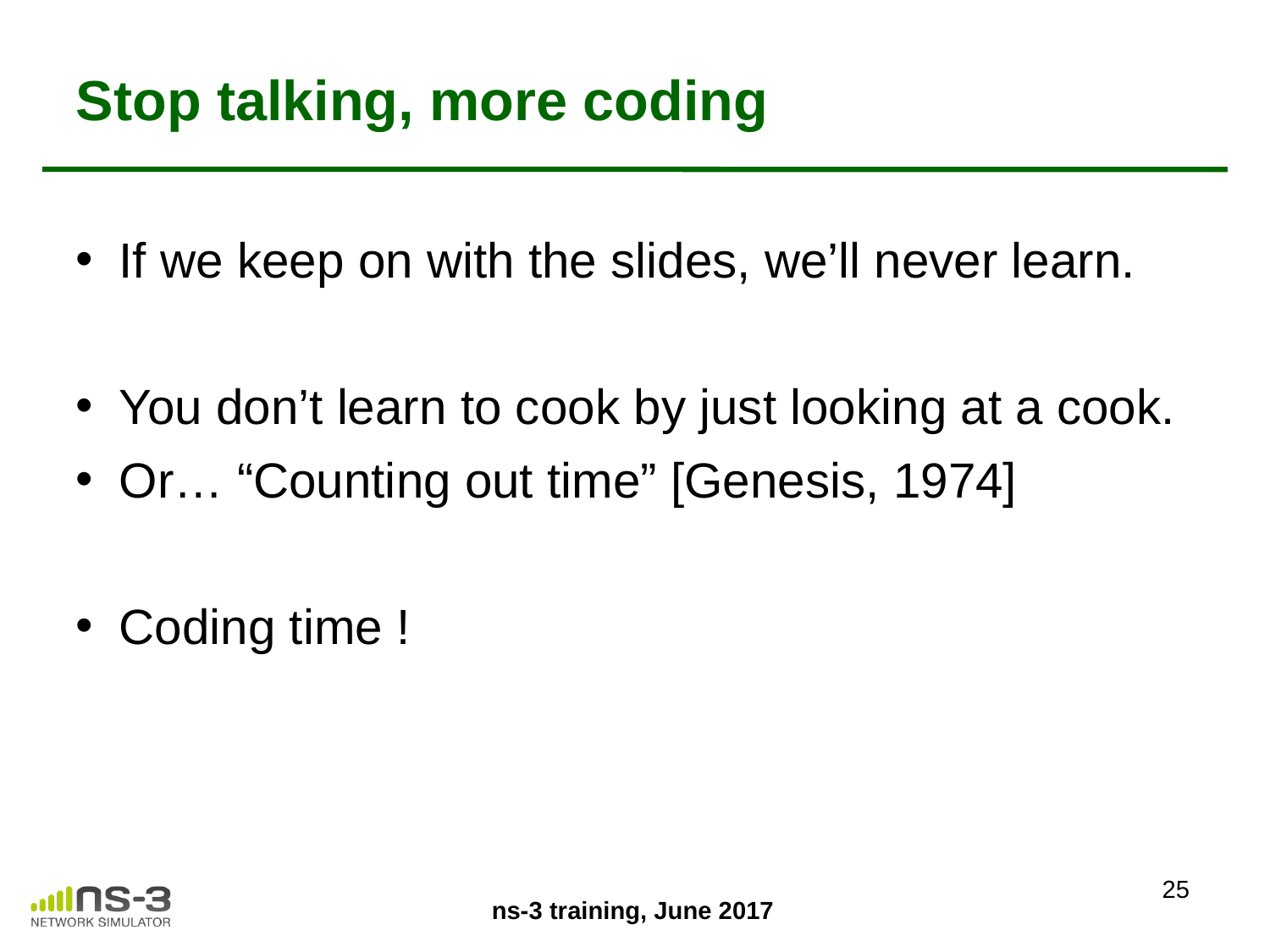

# Stop talking, more coding
If we keep on with the slides, we’ll never learn.

You don’t learn to cook by just looking at a cook.
Or… “Counting out time” [Genesis, 1974]

Coding time !
25
ns-3 training, June 2017